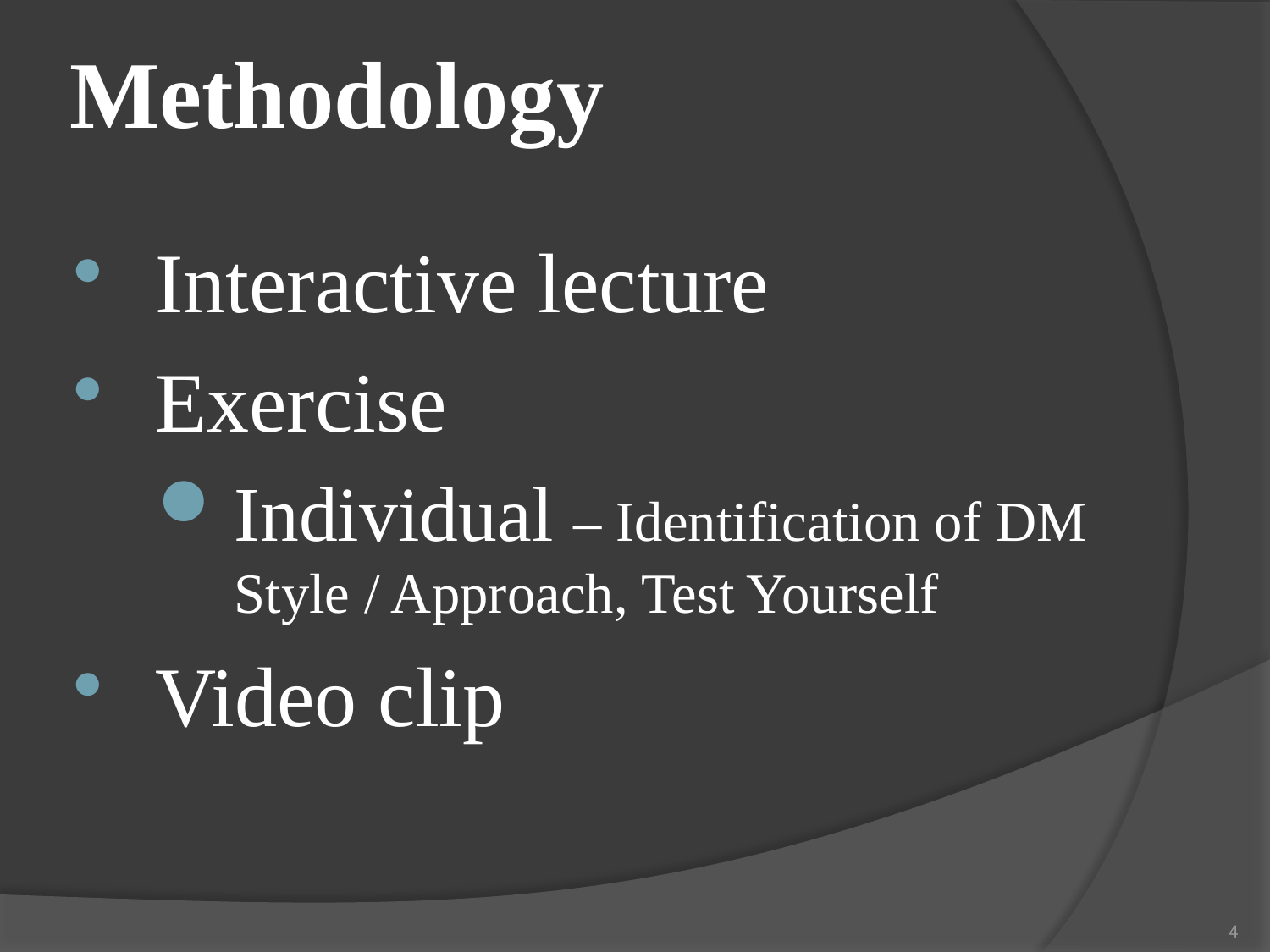

# Methodology
Interactive lecture
Exercise
Individual – Identification of DM Style / Approach, Test Yourself
Video clip
4